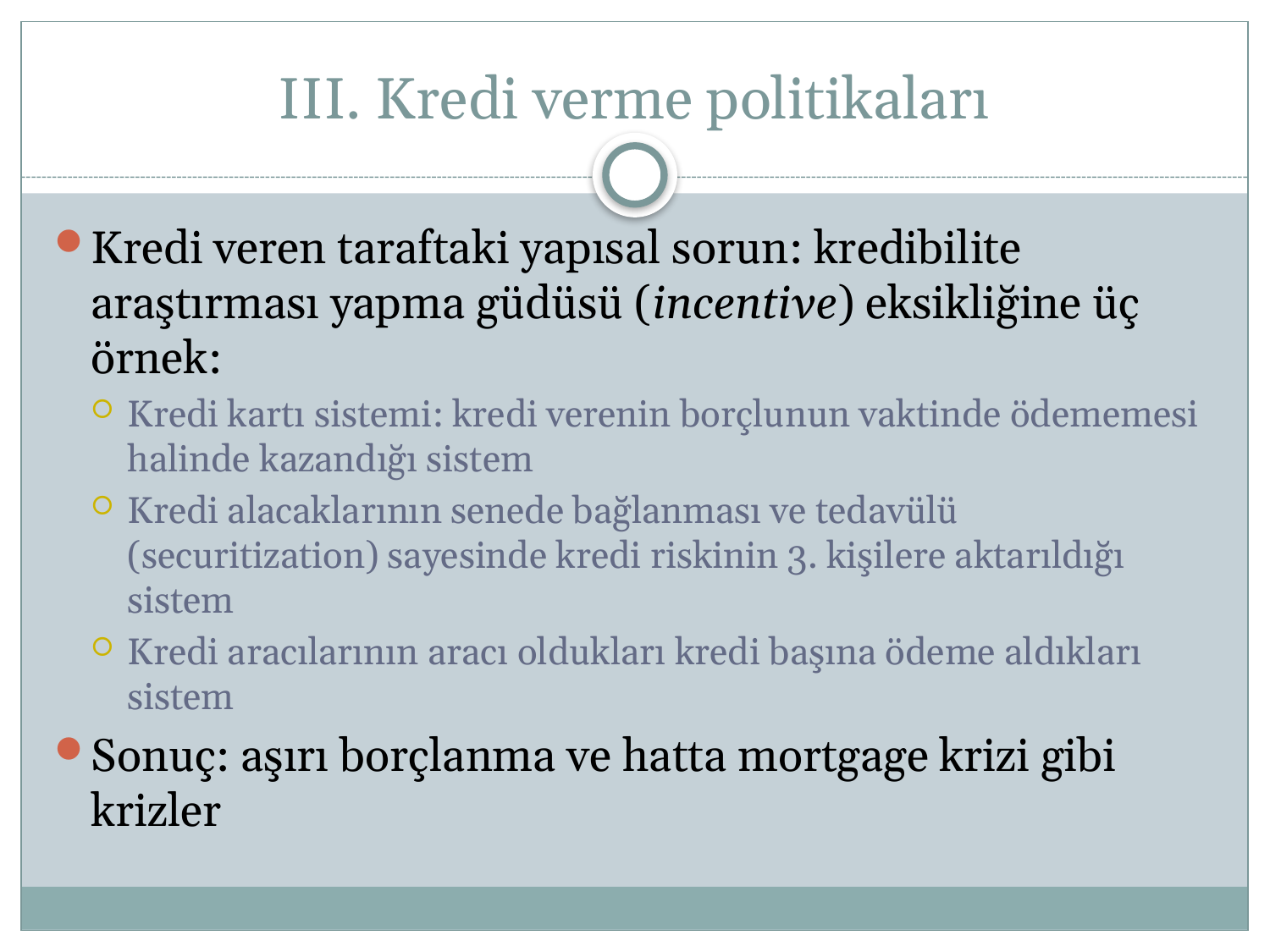

# III. Kredi verme politikaları
Kredi veren taraftaki yapısal sorun: kredibilite araştırması yapma güdüsü (incentive) eksikliğine üç örnek:
Kredi kartı sistemi: kredi verenin borçlunun vaktinde ödememesi halinde kazandığı sistem
Kredi alacaklarının senede bağlanması ve tedavülü  (securitization) sayesinde kredi riskinin 3. kişilere aktarıldığı sistem
Kredi aracılarının aracı oldukları kredi başına ödeme aldıkları sistem
Sonuç: aşırı borçlanma ve hatta mortgage krizi gibi krizler